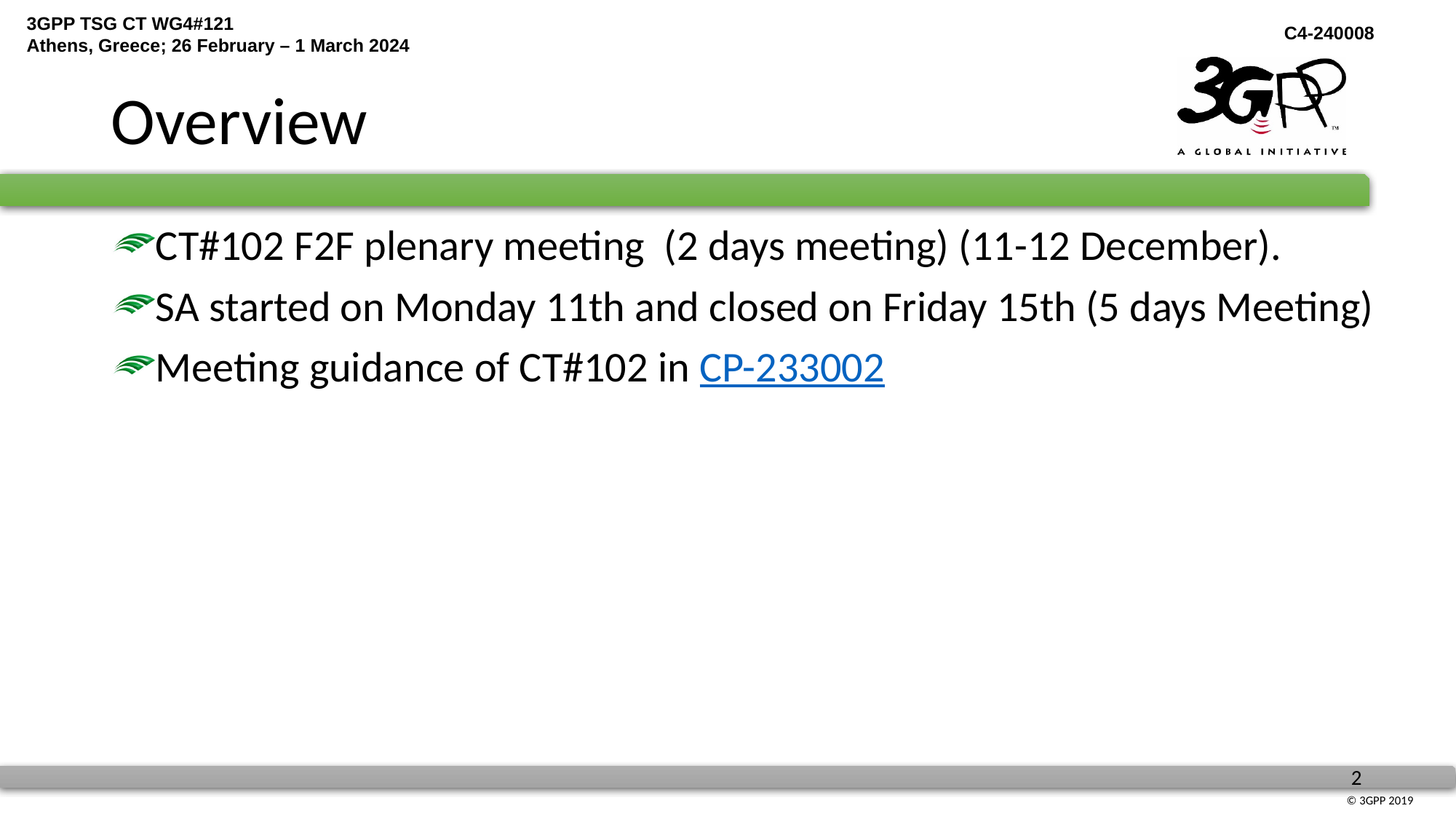

# Overview
CT#102 F2F plenary meeting  (2 days meeting) (11-12 December).
SA started on Monday 11th and closed on Friday 15th (5 days Meeting)
Meeting guidance of CT#102 in CP-233002